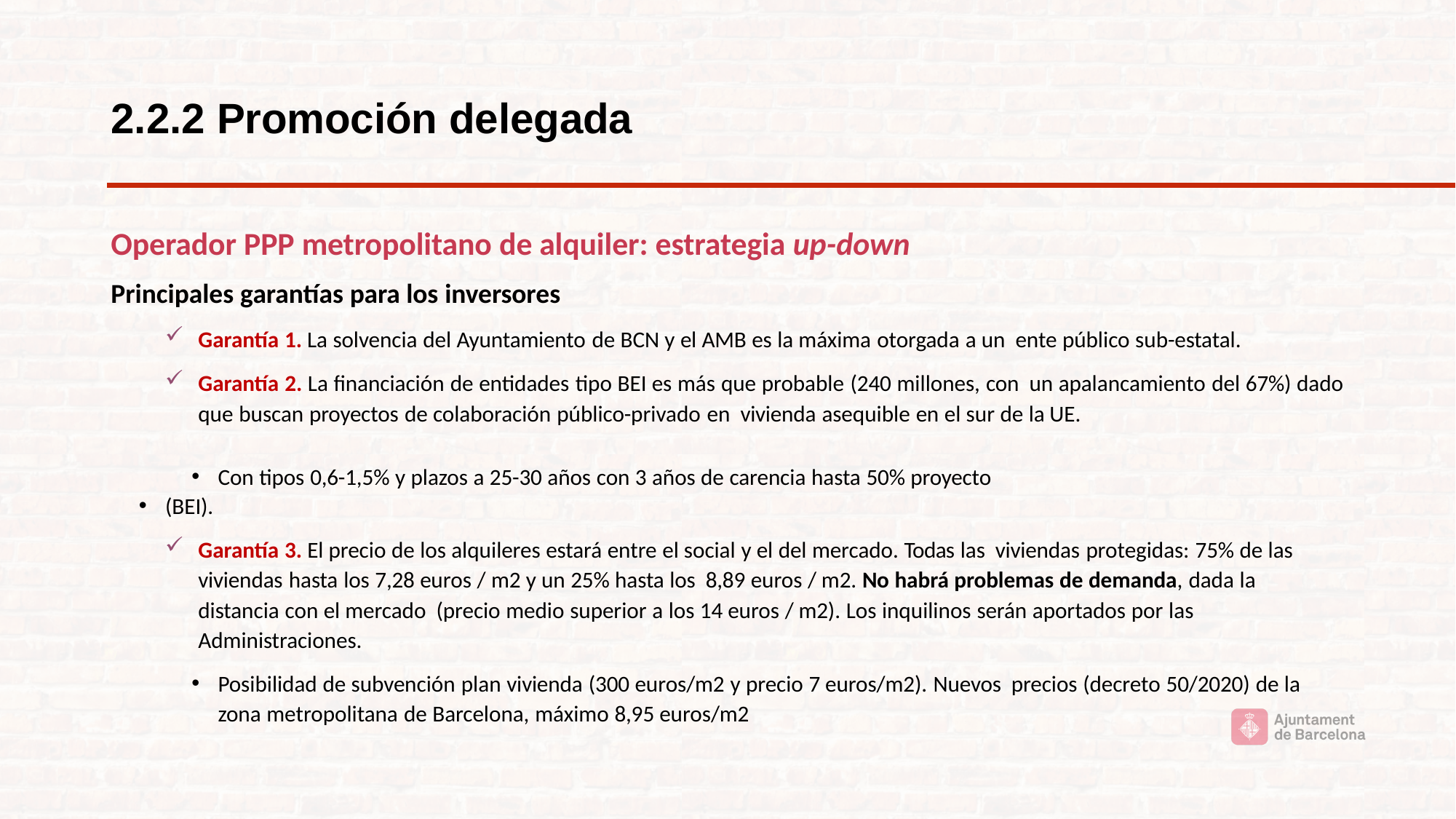

# 2.2.2 Promoción delegada
Operador PPP metropolitano de alquiler: estrategia up-down
Principales garantías para los inversores
Garantía 1. La solvencia del Ayuntamiento de BCN y el AMB es la máxima otorgada a un  ente público sub-estatal.
Garantía 2. La financiación de entidades tipo BEI es más que probable (240 millones, con  un apalancamiento del 67%) dado que buscan proyectos de colaboración público-privado en  vivienda asequible en el sur de la UE.

Con tipos 0,6-1,5% y plazos a 25-30 años con 3 años de carencia hasta 50% proyecto
(BEI).
Garantía 3. El precio de los alquileres estará entre el social y el del mercado. Todas las  viviendas protegidas: 75% de las viviendas hasta los 7,28 euros / m2 y un 25% hasta los  8,89 euros / m2. No habrá problemas de demanda, dada la distancia con el mercado  (precio medio superior a los 14 euros / m2). Los inquilinos serán aportados por las  Administraciones.
Posibilidad de subvención plan vivienda (300 euros/m2 y precio 7 euros/m2). Nuevos  precios (decreto 50/2020) de la zona metropolitana de Barcelona, máximo 8,95 euros/m2